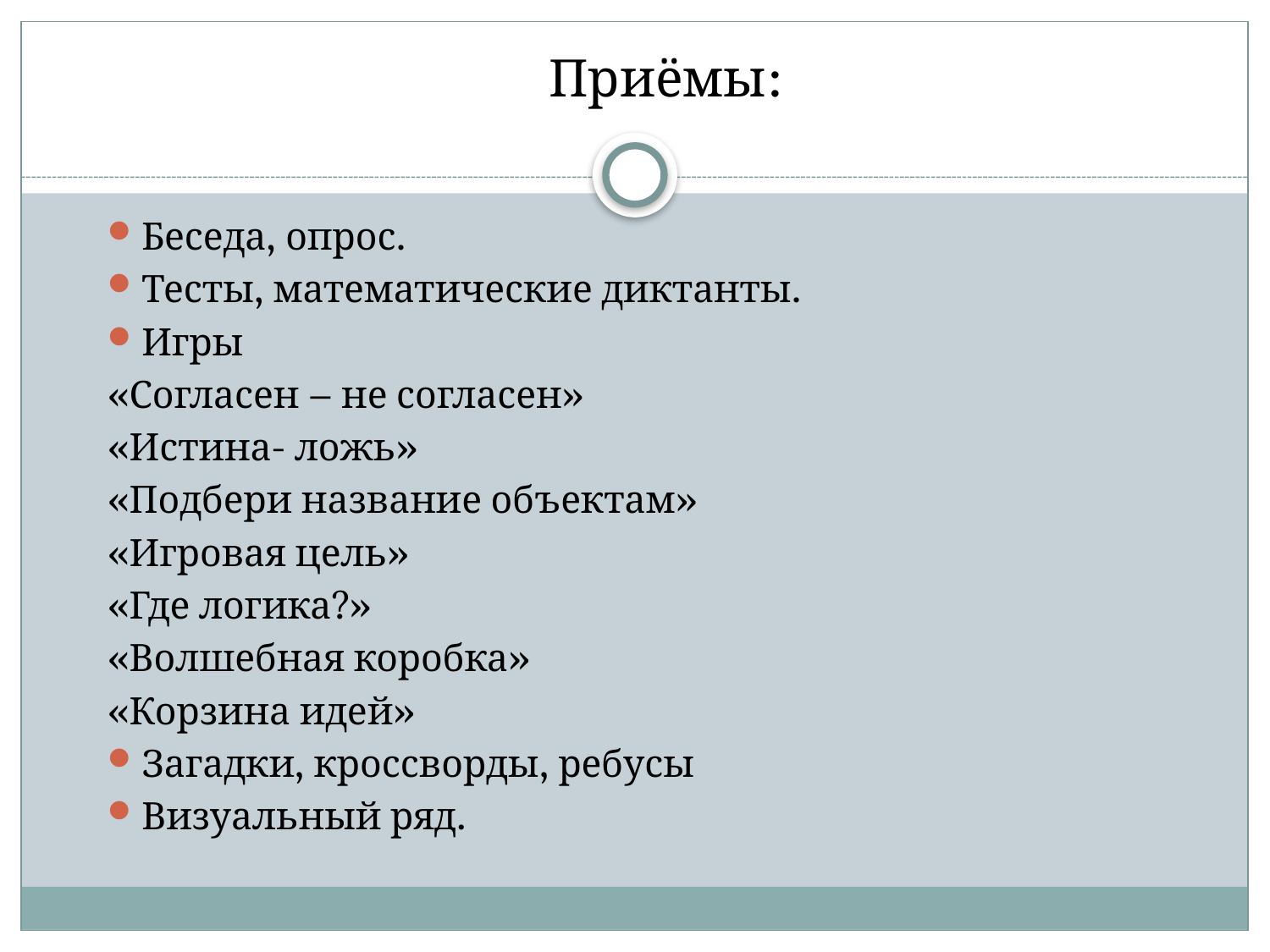

# Приёмы:
Беседа, опрос.
Тесты, математические диктанты.
Игры
«Согласен – не согласен»
«Истина- ложь»
«Подбери название объектам»
«Игровая цель»
«Где логика?»
«Волшебная коробка»
«Корзина идей»
Загадки, кроссворды, ребусы
Визуальный ряд.